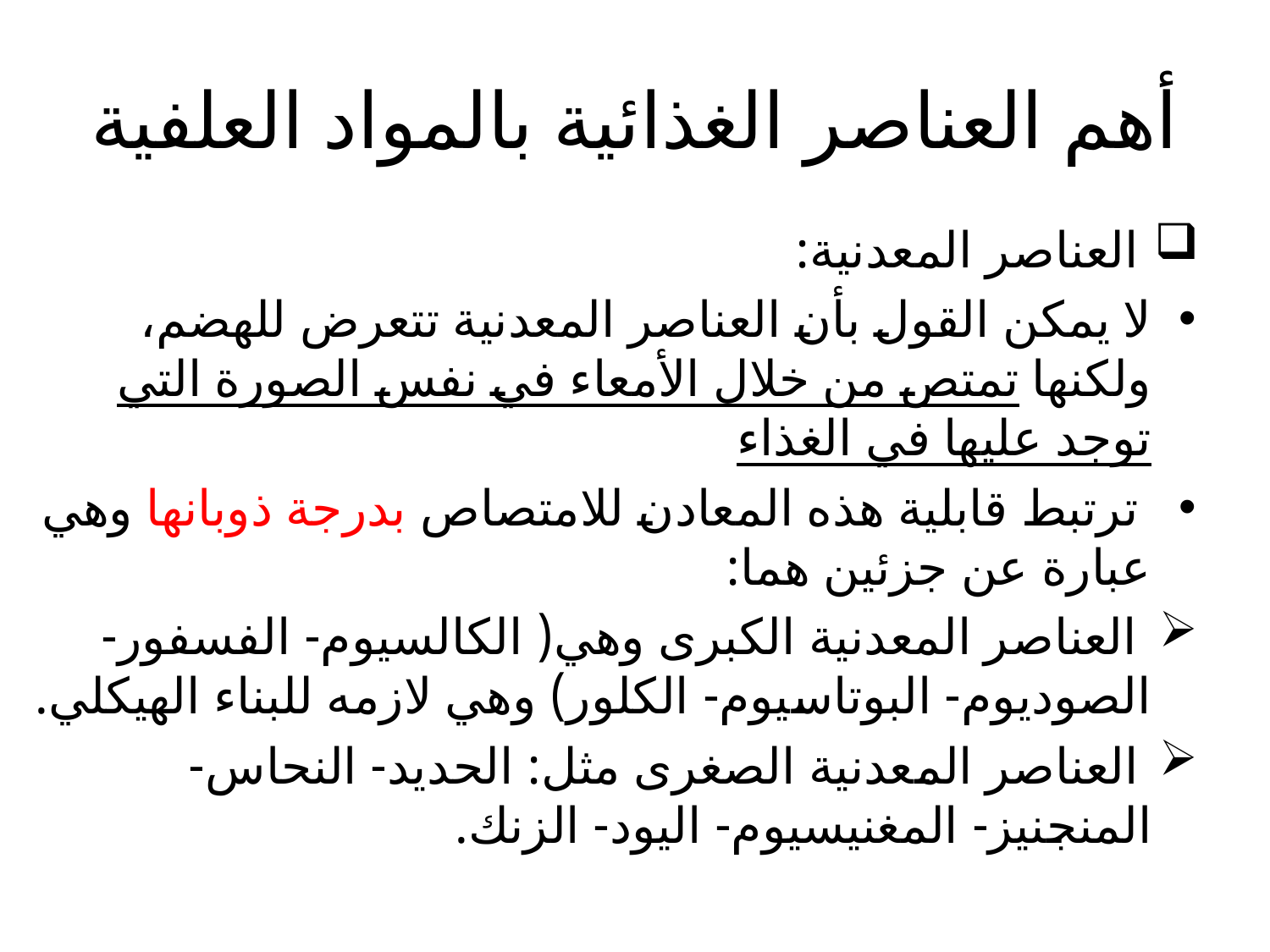

# أهم العناصر الغذائية بالمواد العلفية
 العناصر المعدنية:
لا يمكن القول بأن العناصر المعدنية تتعرض للهضم، ولكنها تمتص من خلال الأمعاء في نفس الصورة التي توجد عليها في الغذاء
 ترتبط قابلية هذه المعادن للامتصاص بدرجة ذوبانها وهي عبارة عن جزئين هما:
 العناصر المعدنية الكبرى وهي( الكالسيوم- الفسفور- الصوديوم- البوتاسيوم- الكلور) وهي لازمه للبناء الهيكلي.
 العناصر المعدنية الصغرى مثل: الحديد- النحاس- المنجنيز- المغنيسيوم- اليود- الزنك.